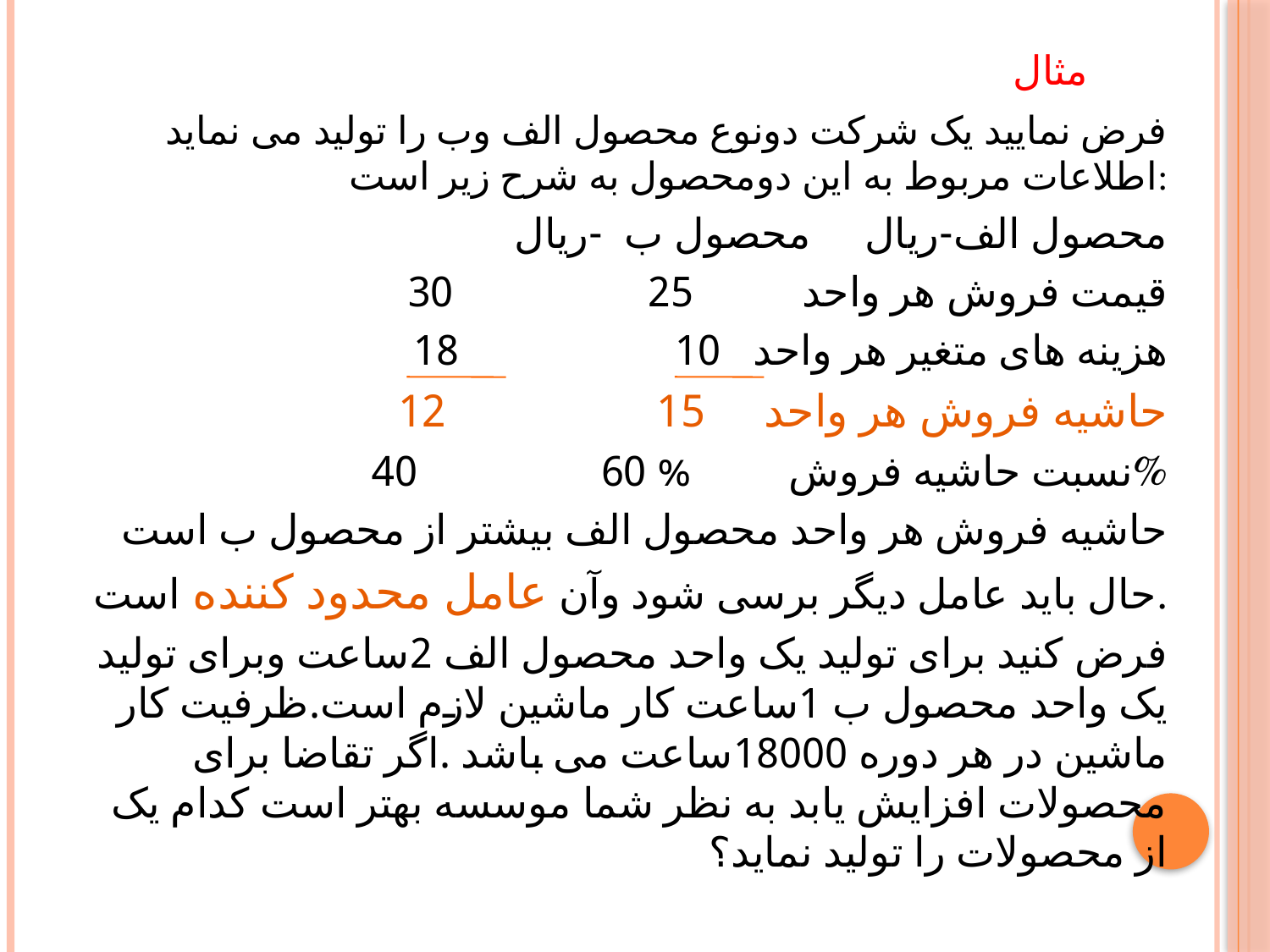

# مثال
فرض نمایید یک شرکت دونوع محصول الف وب را تولید می نماید اطلاعات مربوط به این دومحصول به شرح زیر است:
                            محصول الف-ریال     محصول ب  -ریال
قیمت فروش هر واحد          25                  30
هزینه های متغیر هر واحد   10                    18
حاشیه فروش هر واحد     15                  12
نسبت حاشیه فروش         % 60                 40%
حاشیه فروش هر واحد محصول الف بیشتر از محصول ب است
حال باید عامل دیگر برسی شود وآن عامل محدود کننده است.
فرض کنید برای تولید یک واحد محصول الف 2ساعت وبرای تولید یک واحد محصول ب 1ساعت کار ماشین لازم است.ظرفیت کار ماشین در هر دوره 18000ساعت می باشد .اگر تقاضا برای محصولات افزایش یابد به نظر شما موسسه بهتر است کدام یک از محصولات را تولید نماید؟